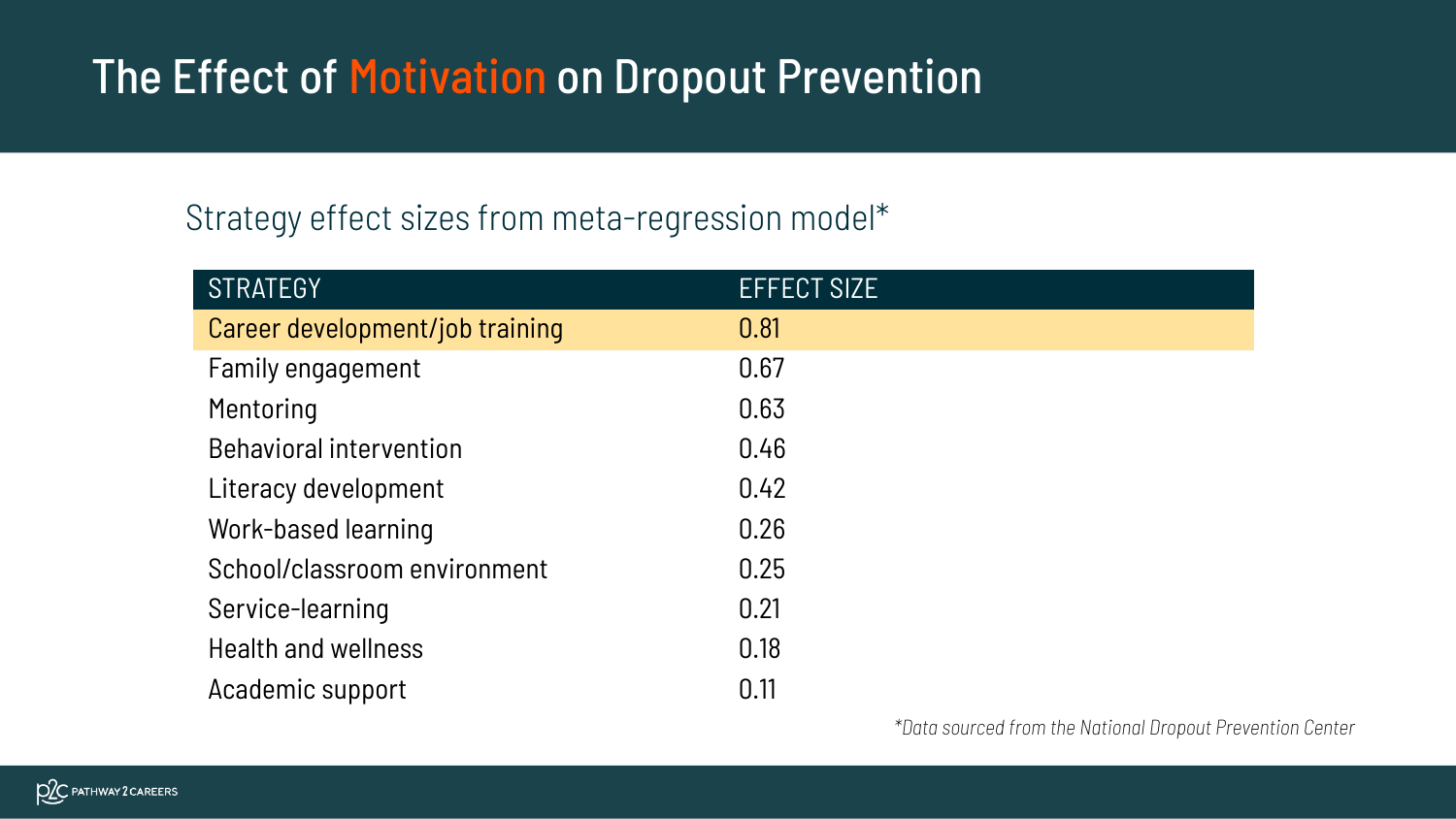

The Effect of Motivation on Dropout Prevention
Strategy effect sizes from meta-regression model*
| STRATEGY | EFFECT SIZE |
| --- | --- |
| Career development/job training | 0.81 |
| Family engagement | 0.67 |
| Mentoring | 0.63 |
| Behavioral intervention | 0.46 |
| Literacy development | 0.42 |
| Work-based learning | 0.26 |
| School/classroom environment | 0.25 |
| Service-learning | 0.21 |
| Health and wellness | 0.18 |
| Academic support | 0.11 |
*Data sourced from the National Dropout Prevention Center